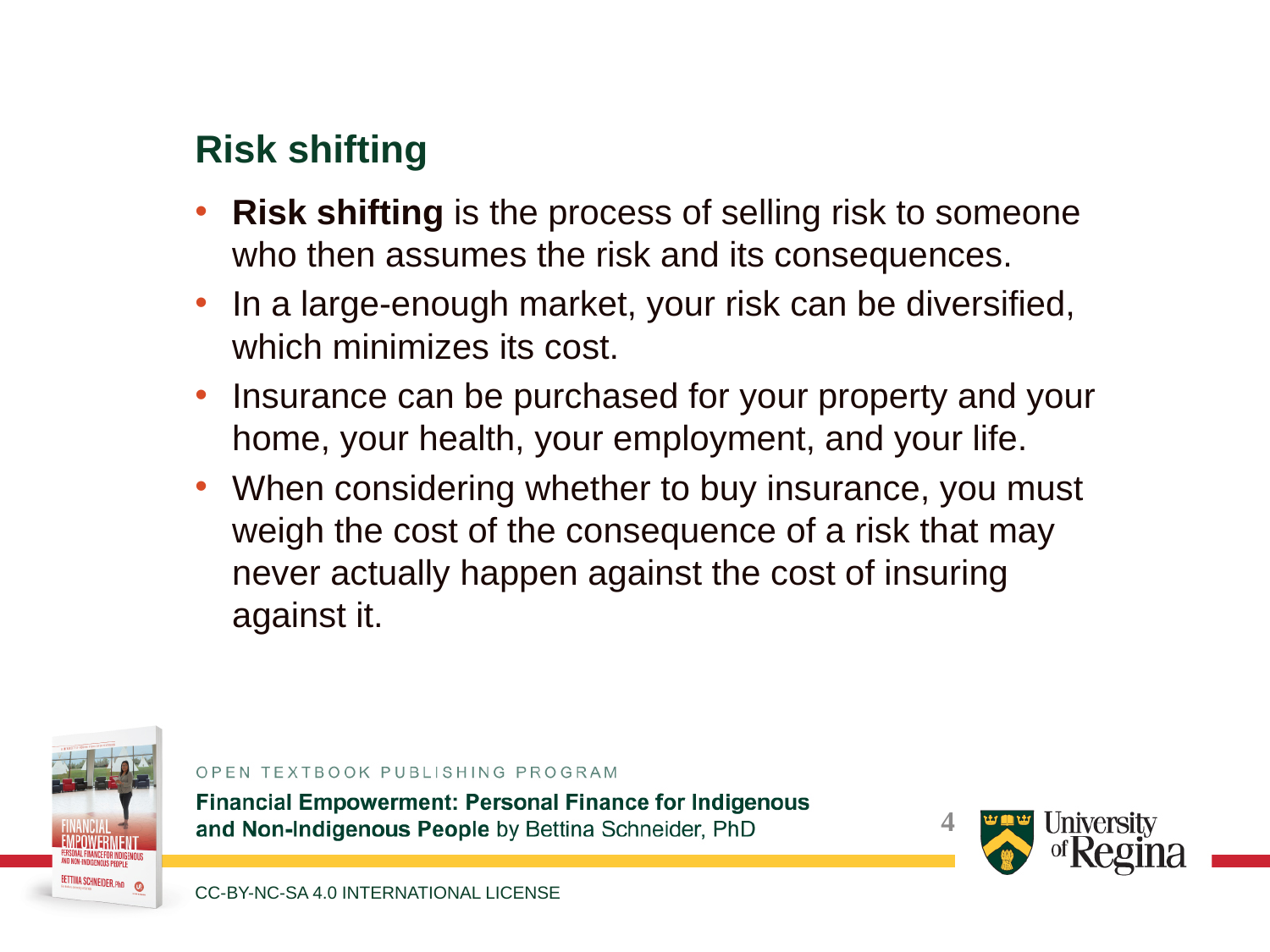

Risk shifting
Risk shifting is the process of selling risk to someone who then assumes the risk and its consequences.
In a large-enough market, your risk can be diversified, which minimizes its cost.
Insurance can be purchased for your property and your home, your health, your employment, and your life.
When considering whether to buy insurance, you must weigh the cost of the consequence of a risk that may never actually happen against the cost of insuring against it.

CC-BY-NC-SA 4.0 INTERNATIONAL LICENSE